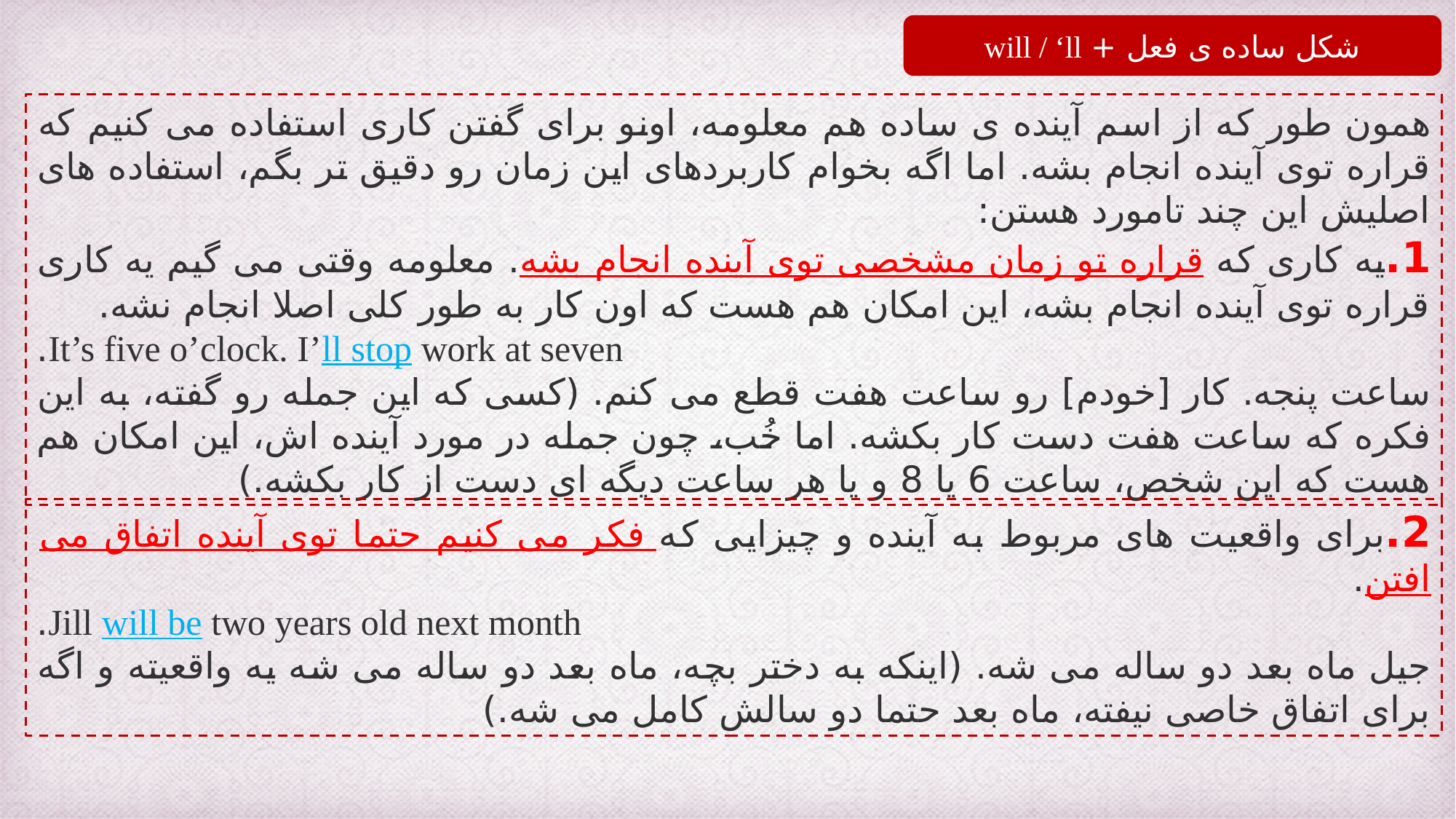

شکل ساده ی فعل + will / ‘ll
همون طور که از اسم آینده ی ساده هم معلومه، اونو برای گفتن کاری استفاده می کنیم که قراره توی آینده انجام بشه. اما اگه بخوام کاربردهای این زمان رو دقیق تر بگم، استفاده های اصلیش این چند تامورد هستن:
1.یه کاری که قراره تو زمان مشخصی توی آینده انجام بشه. معلومه وقتی می گیم یه کاری قراره توی آینده انجام بشه، این امکان هم هست که اون کار به طور کلی اصلا انجام نشه.
It’s five o’clock. I’ll stop work at seven.
ساعت پنجه. کار [خودم] رو ساعت هفت قطع می کنم. (کسی که این جمله رو گفته، به این فکره که ساعت هفت دست کار بکشه. اما خُب، چون جمله در مورد آینده اش، این امکان هم هست که این شخص، ساعت 6 یا 8 و یا هر ساعت دیگه ای دست از کار بکشه.)
2.برای واقعیت های مربوط به آینده و چیزایی که فکر می کنیم حتما توی آینده اتفاق می افتن.
Jill will be two years old next month.
جیل ماه بعد دو ساله می شه. (اینکه به دختر بچه، ماه بعد دو ساله می شه یه واقعیته و اگه برای اتفاق خاصی نیفته، ماه بعد حتما دو سالش کامل می شه.)